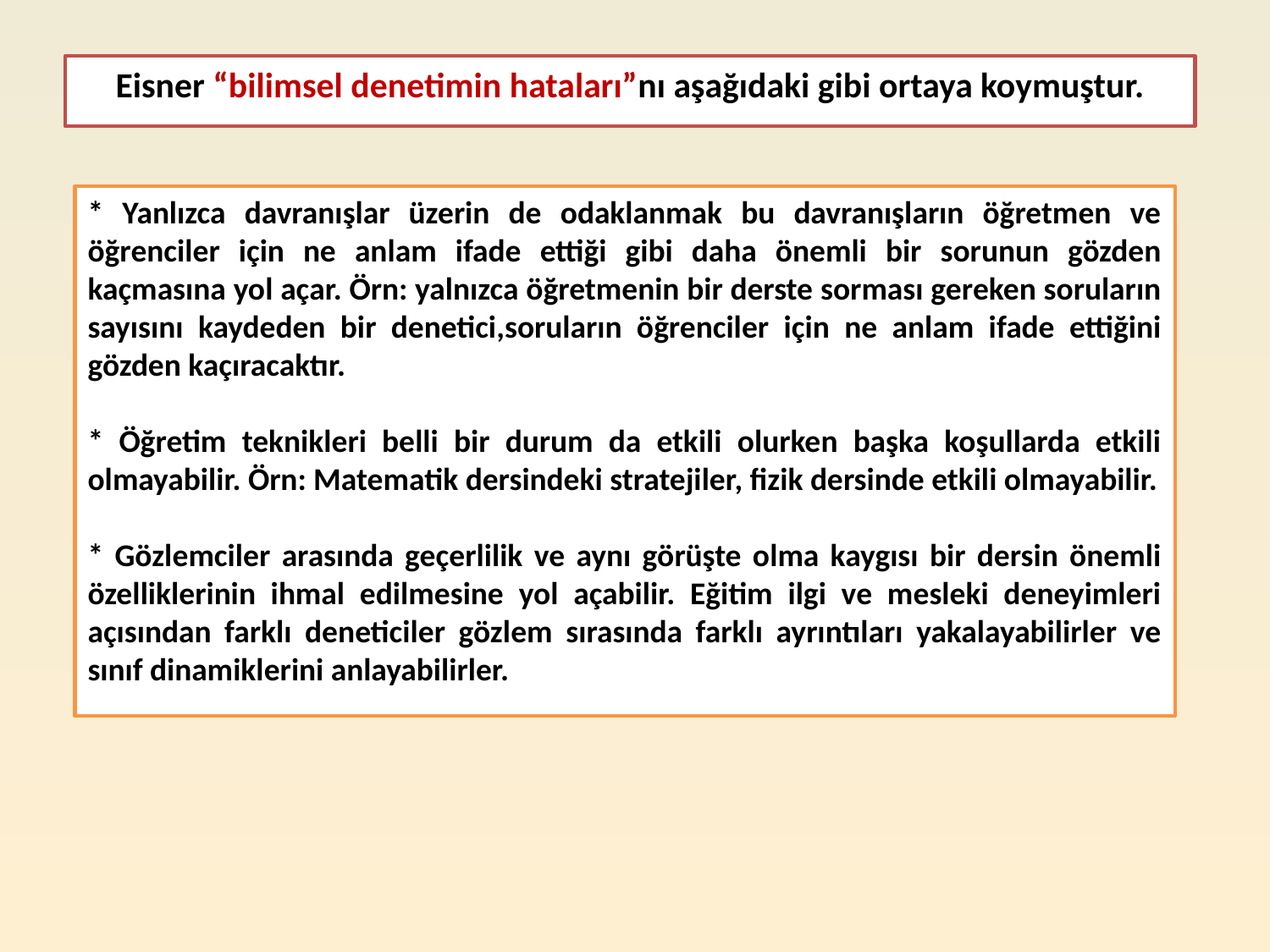

Eisner “bilimsel denetimin hataları”nı aşağıdaki gibi ortaya koymuştur.

* Yanlızca davranışlar üzerin de odaklanmak bu davranışların öğretmen ve öğrenciler için ne anlam ifade ettiği gibi daha önemli bir sorunun gözden kaçmasına yol açar. Örn: yalnızca öğretmenin bir derste sorması gereken soruların sayısını kaydeden bir denetici,soruların öğrenciler için ne anlam ifade ettiğini gözden kaçıracaktır.

* Öğretim teknikleri belli bir durum da etkili olurken başka koşullarda etkili olmayabilir. Örn: Matematik dersindeki stratejiler, fizik dersinde etkili olmayabilir.

* Gözlemciler arasında geçerlilik ve aynı görüşte olma kaygısı bir dersin önemli özelliklerinin ihmal edilmesine yol açabilir. Eğitim ilgi ve mesleki deneyimleri açısından farklı deneticiler gözlem sırasında farklı ayrıntıları yakalayabilirler ve sınıf dinamiklerini anlayabilirler.